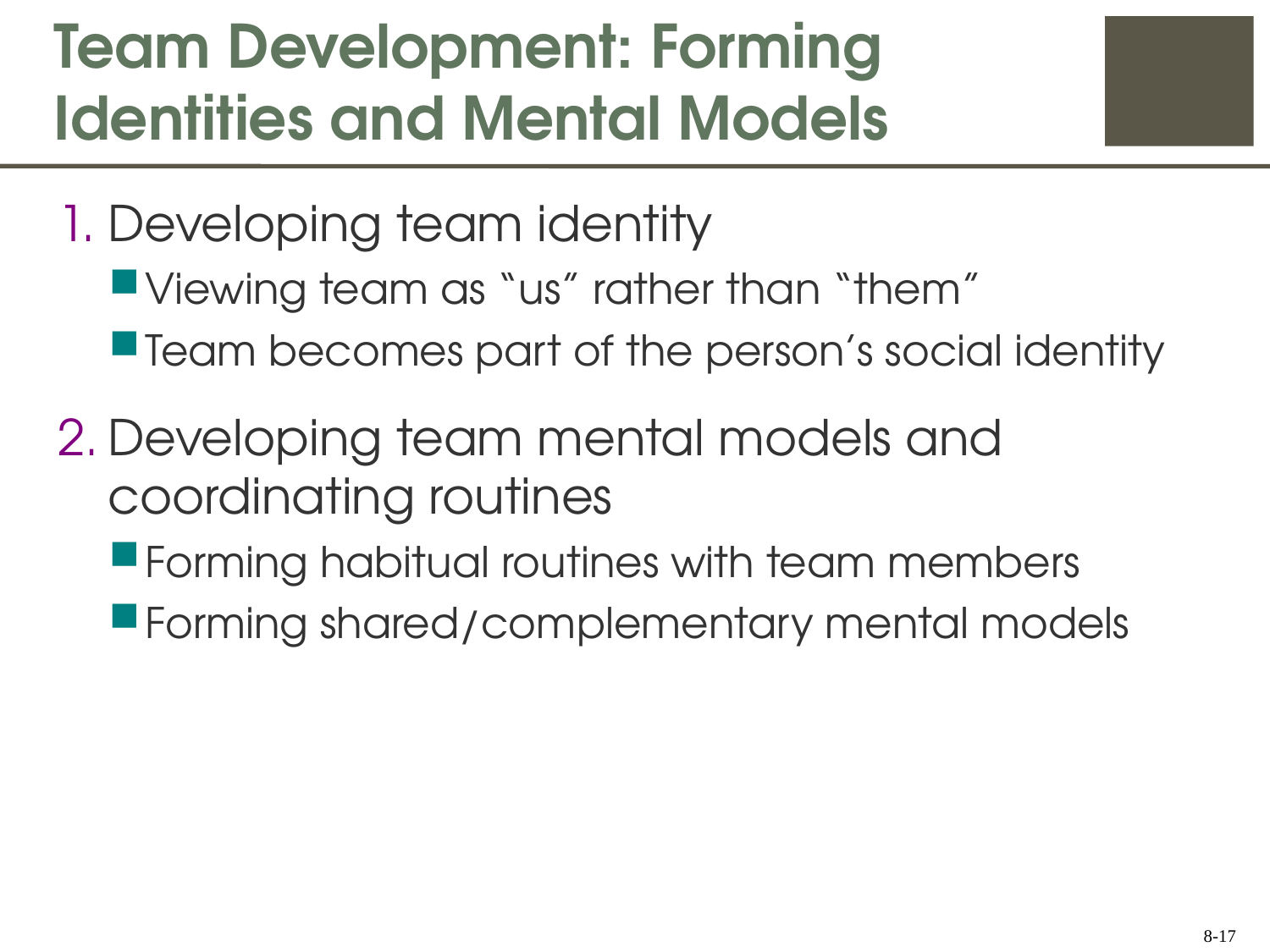

# Team Development: Forming Identities and Mental Models
Developing team identity
Viewing team as “us” rather than “them”
Team becomes part of the person’s social identity
Developing team mental models and coordinating routines
Forming habitual routines with team members
Forming shared/complementary mental models